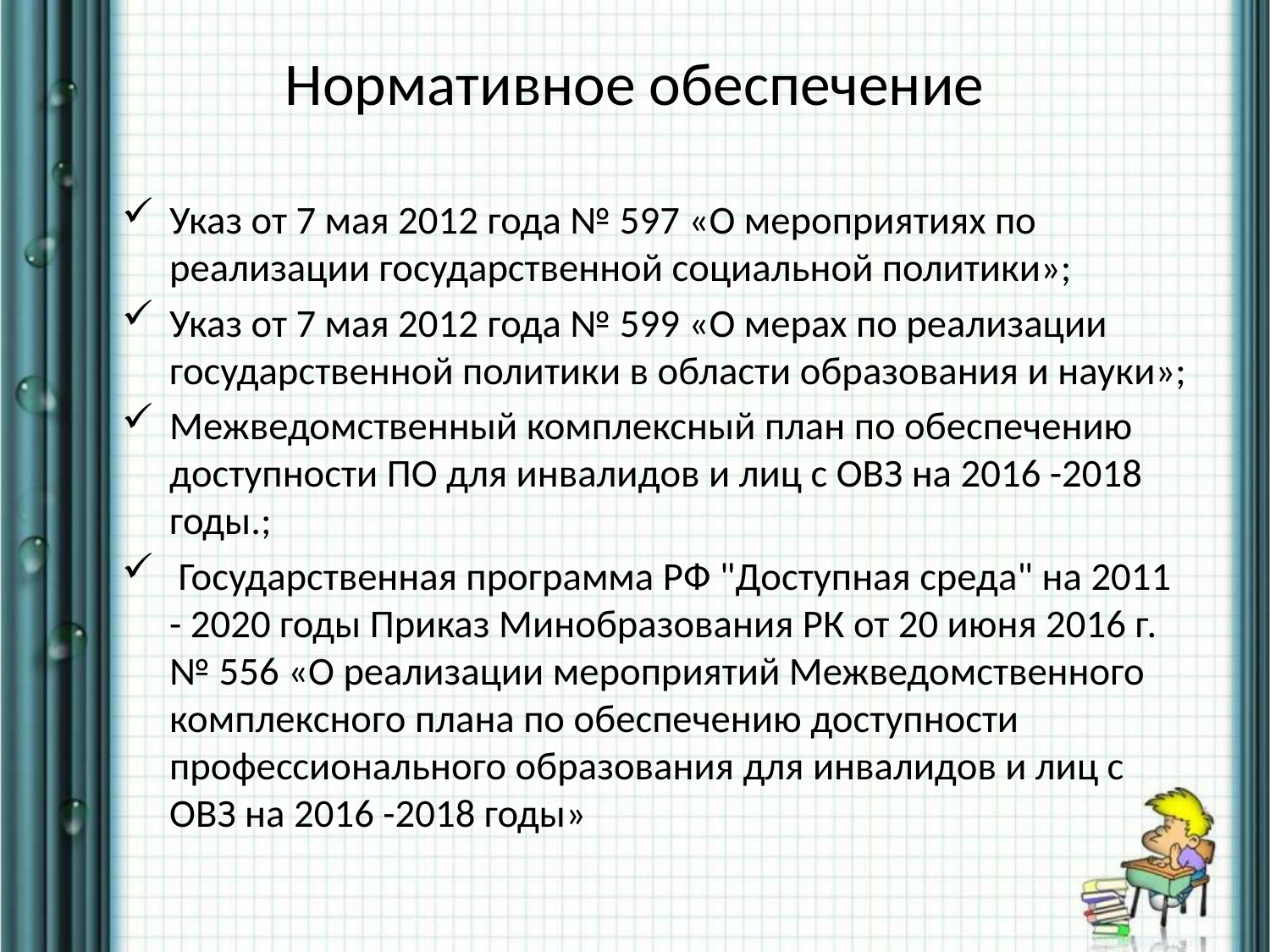

# Нормативное обеспечение
Указ от 7 мая 2012 года № 597 «О мероприятиях по реализации государственной социальной политики»;
Указ от 7 мая 2012 года № 599 «О мерах по реализации государственной политики в области образования и науки»;
Межведомственный комплексный план по обеспечению доступности ПО для инвалидов и лиц с ОВЗ на 2016 -2018 годы.;
 Государственная программа РФ "Доступная среда" на 2011 - 2020 годы Приказ Минобразования РК от 20 июня 2016 г. № 556 «О реализации мероприятий Межведомственного комплексного плана по обеспечению доступности профессионального образования для инвалидов и лиц с ОВЗ на 2016 -2018 годы»